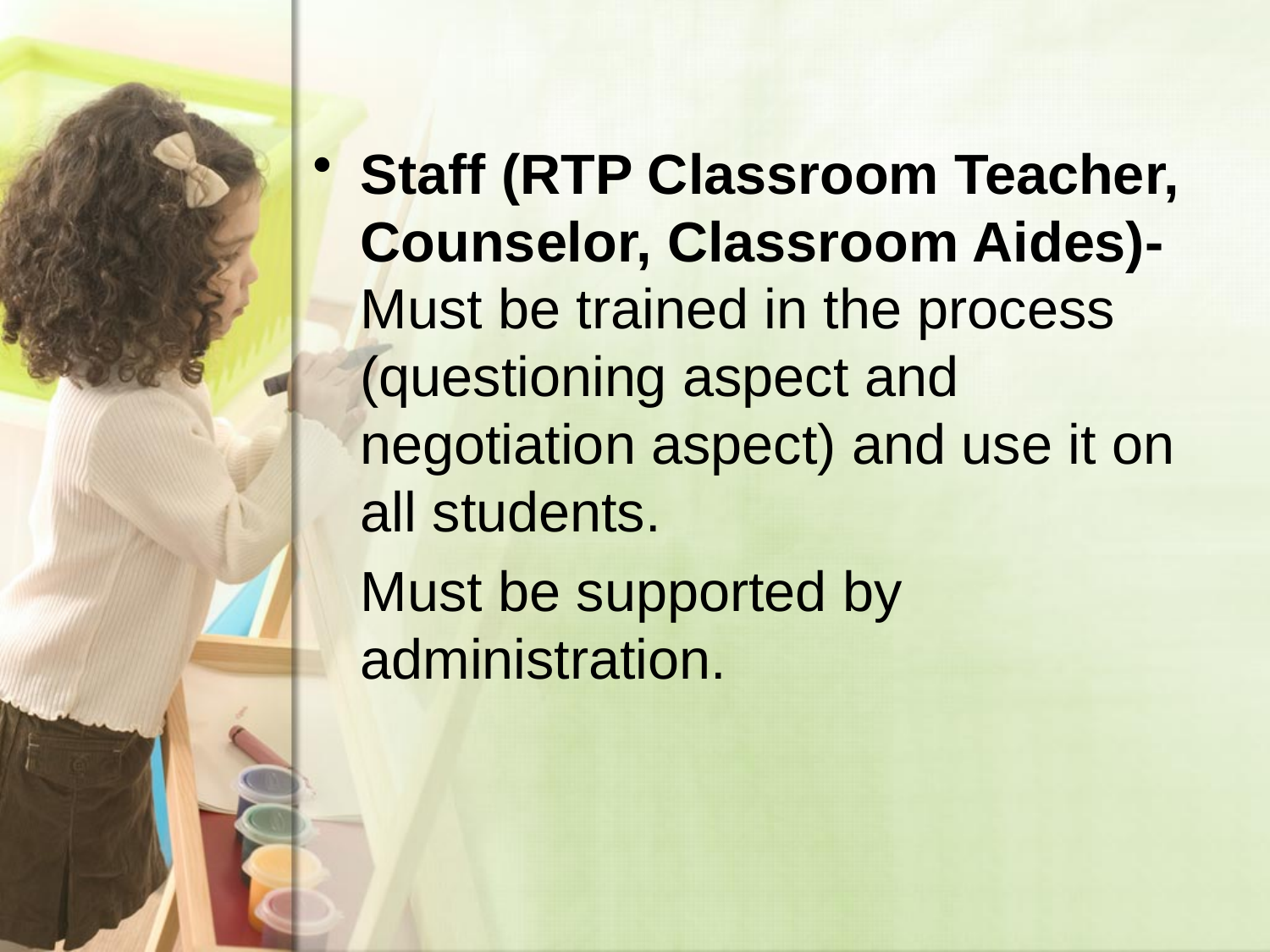

Staff (RTP Classroom Teacher, Counselor, Classroom Aides)- Must be trained in the process (questioning aspect and negotiation aspect) and use it on all students.
	Must be supported by administration.